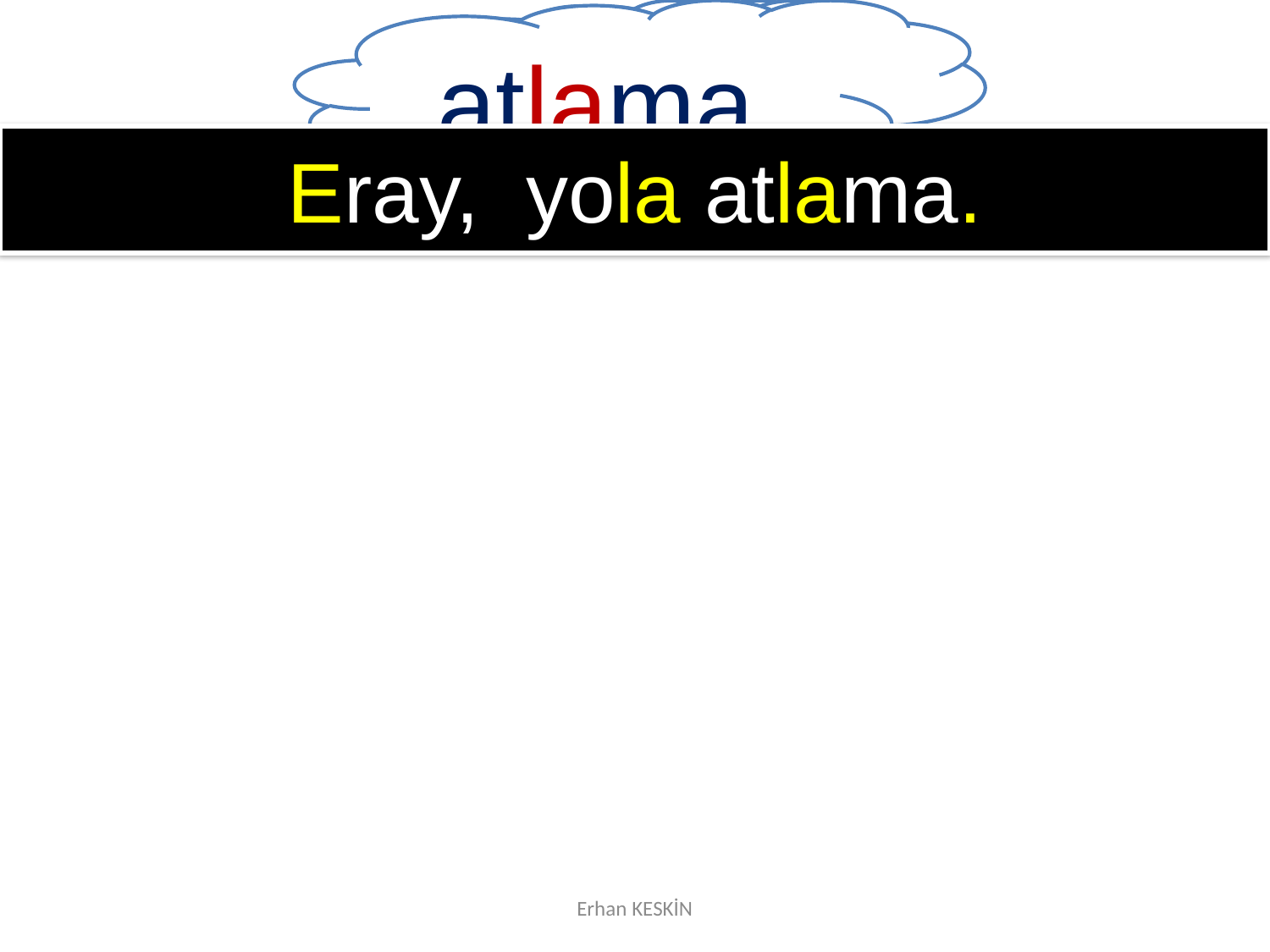

atlama.
Eray
yola
Eray,  yola atlama.
Erhan KESKİN